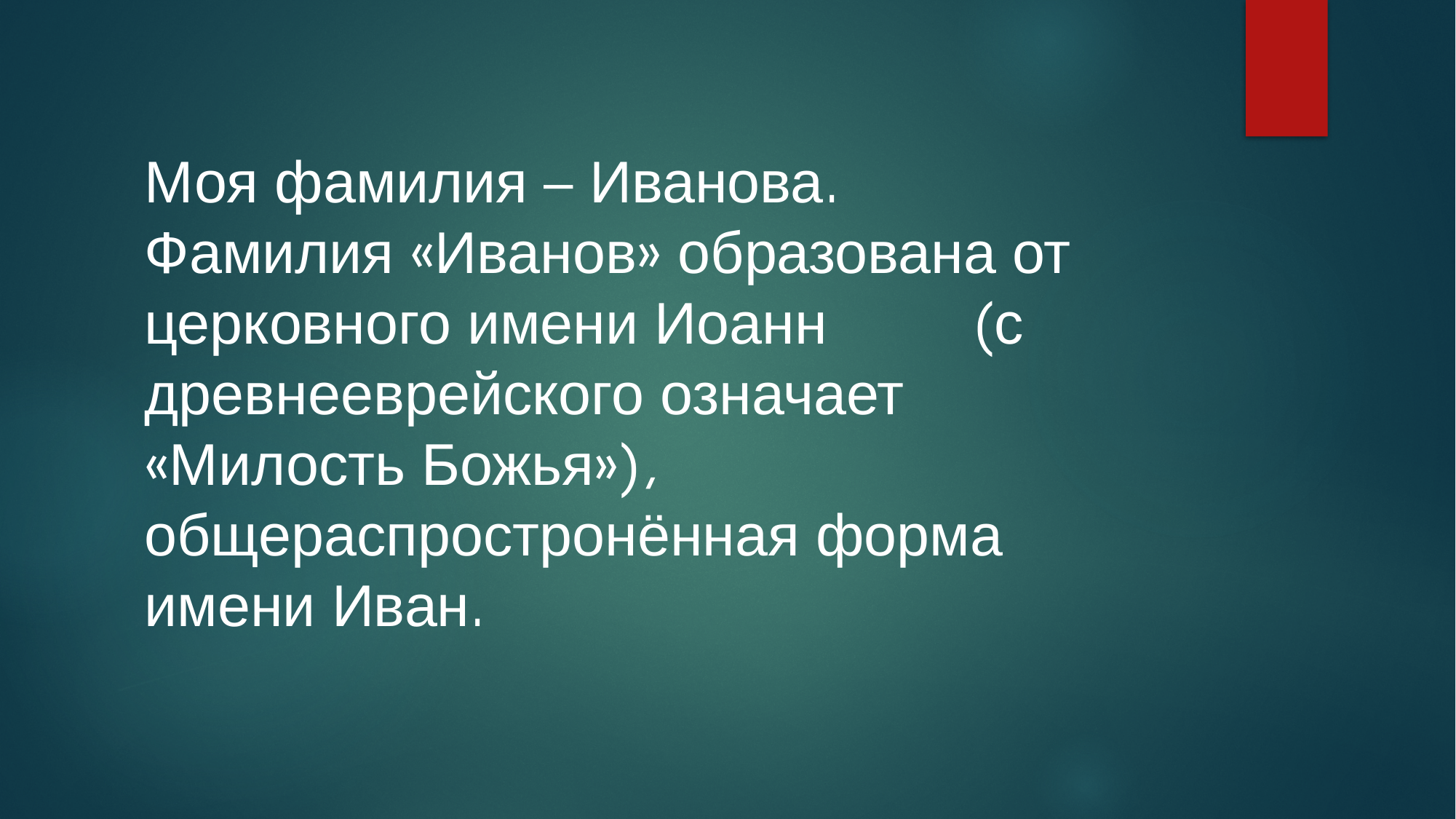

Моя фамилия – Иванова.                Фамилия «Иванов» образована от церковного имени Иоанн         (с древнееврейского означает     «Милость Божья»),     общераспростронённая форма  имени Иван.